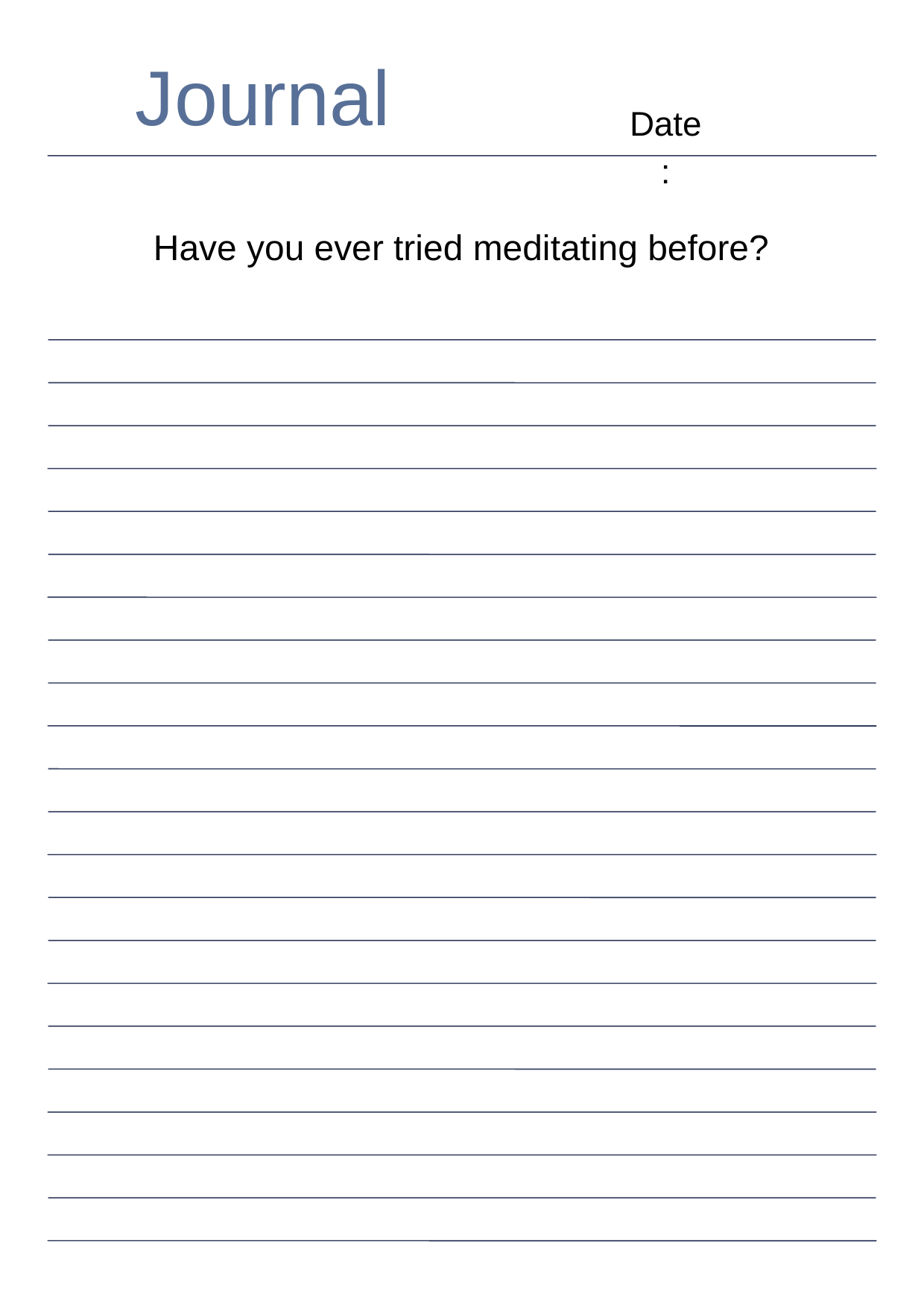

Journal
Date:

Have you ever tried meditating before?